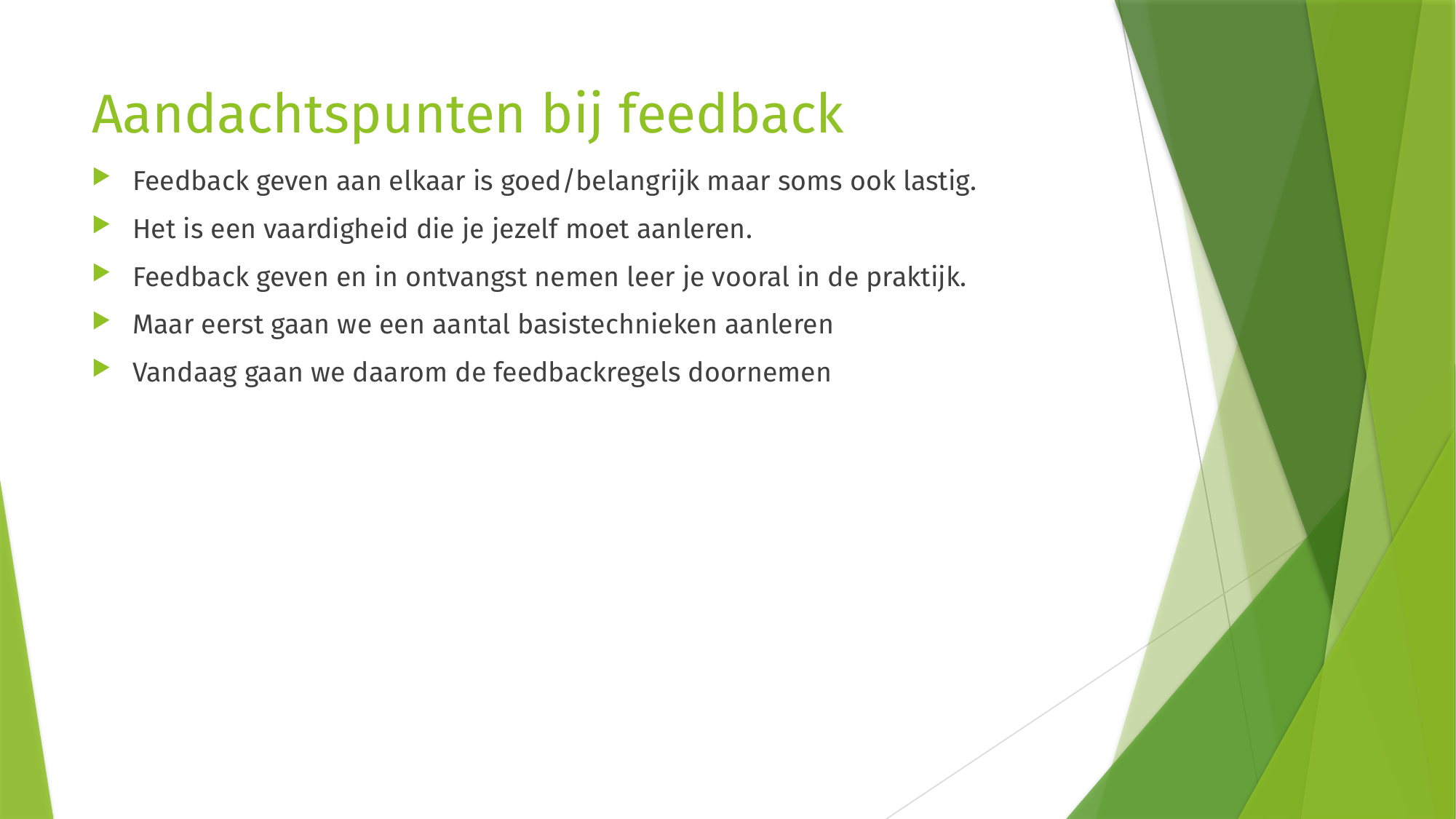

# Aandachtspunten bij feedback
Feedback geven aan elkaar is goed/belangrijk maar soms ook lastig.
Het is een vaardigheid die je jezelf moet aanleren.
Feedback geven en in ontvangst nemen leer je vooral in de praktijk.
Maar eerst gaan we een aantal basistechnieken aanleren
Vandaag gaan we daarom de feedbackregels doornemen